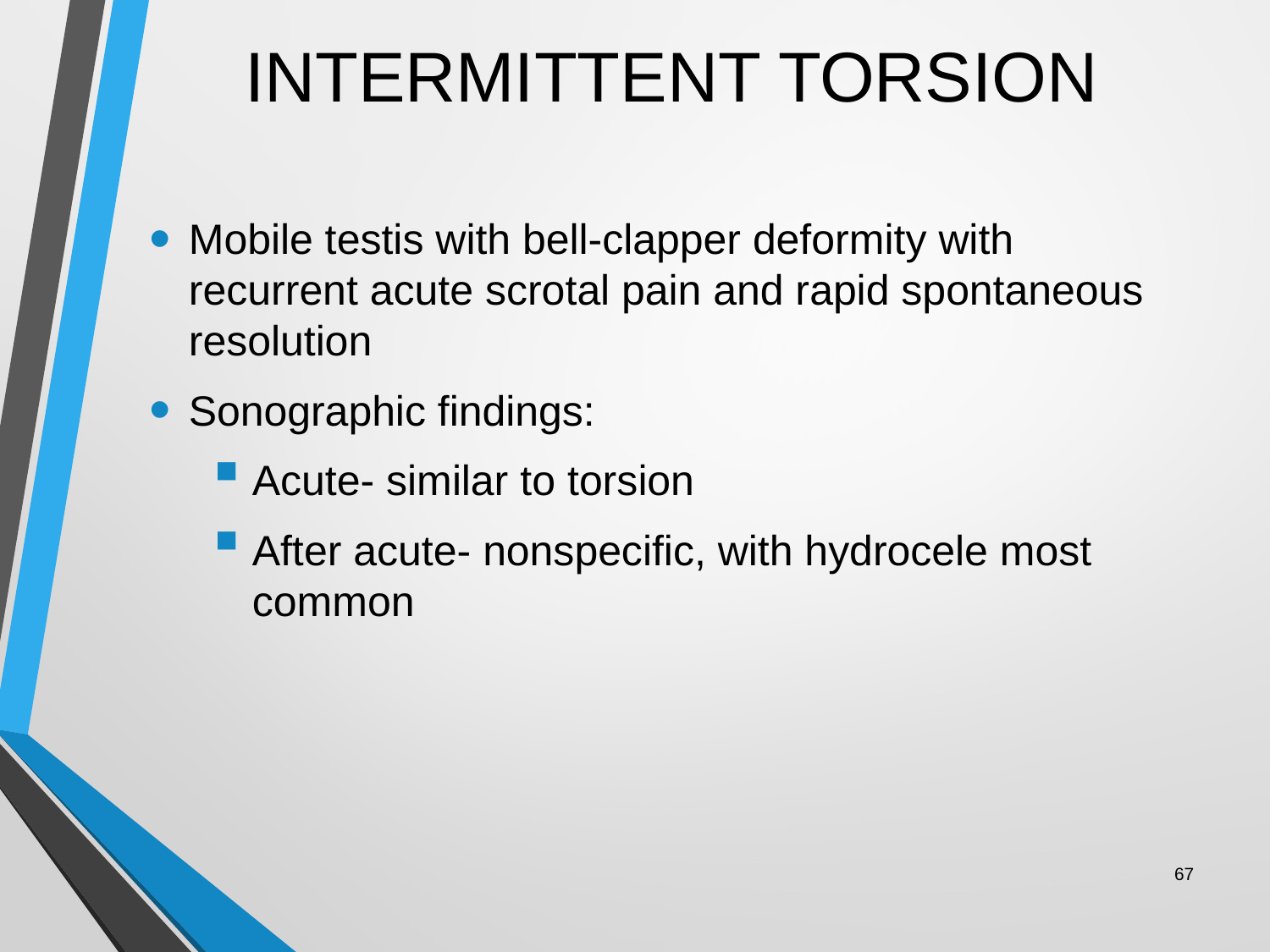

# INTERMITTENT TORSION
Mobile testis with bell-clapper deformity with recurrent acute scrotal pain and rapid spontaneous resolution
Sonographic findings:
Acute- similar to torsion
After acute- nonspecific, with hydrocele most common

67